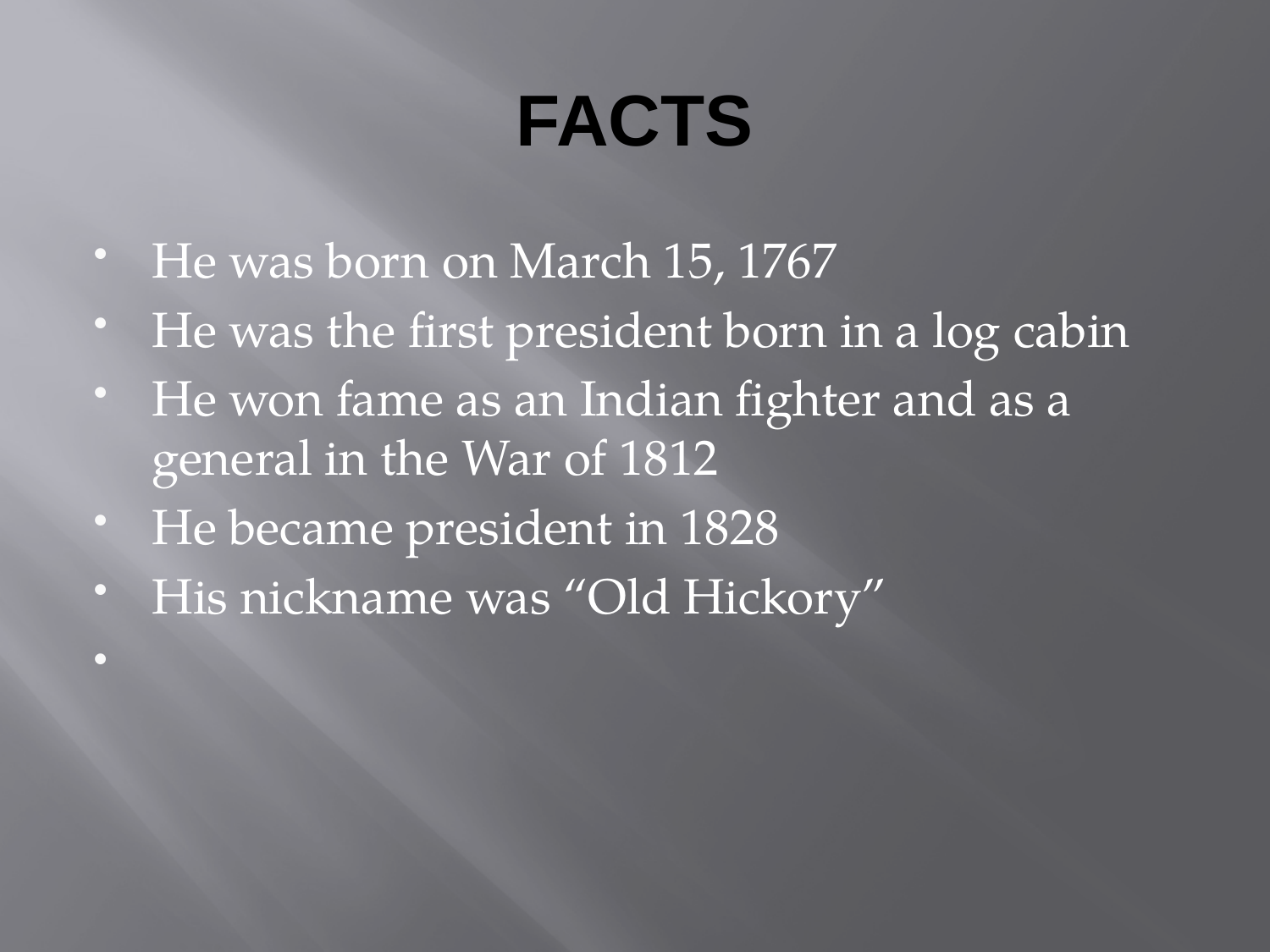

# FACTS
He was born on March 15, 1767
He was the first president born in a log cabin
He won fame as an Indian fighter and as a general in the War of 1812
He became president in 1828
His nickname was “Old Hickory”